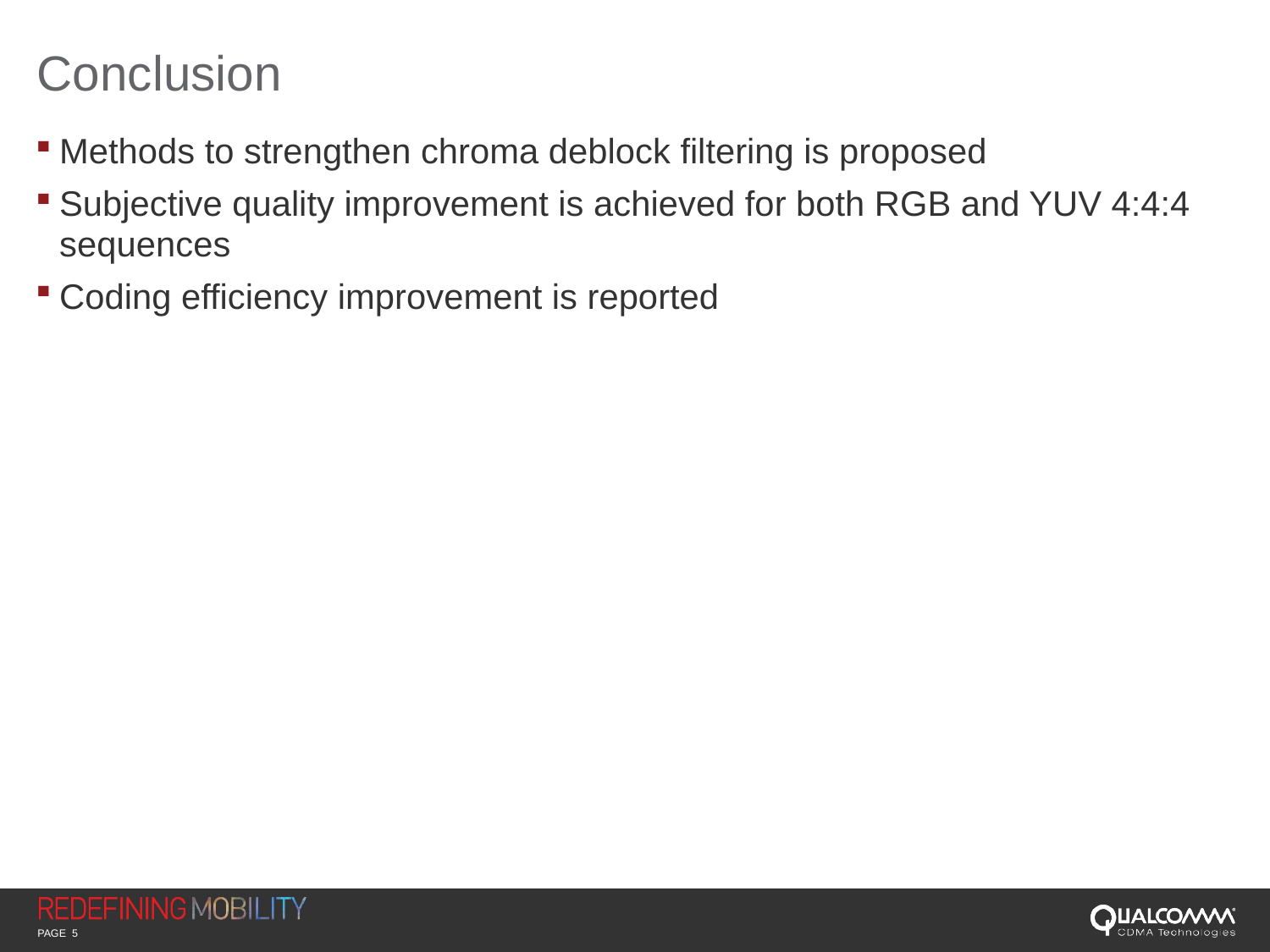

# Conclusion
Methods to strengthen chroma deblock filtering is proposed
Subjective quality improvement is achieved for both RGB and YUV 4:4:4 sequences
Coding efficiency improvement is reported